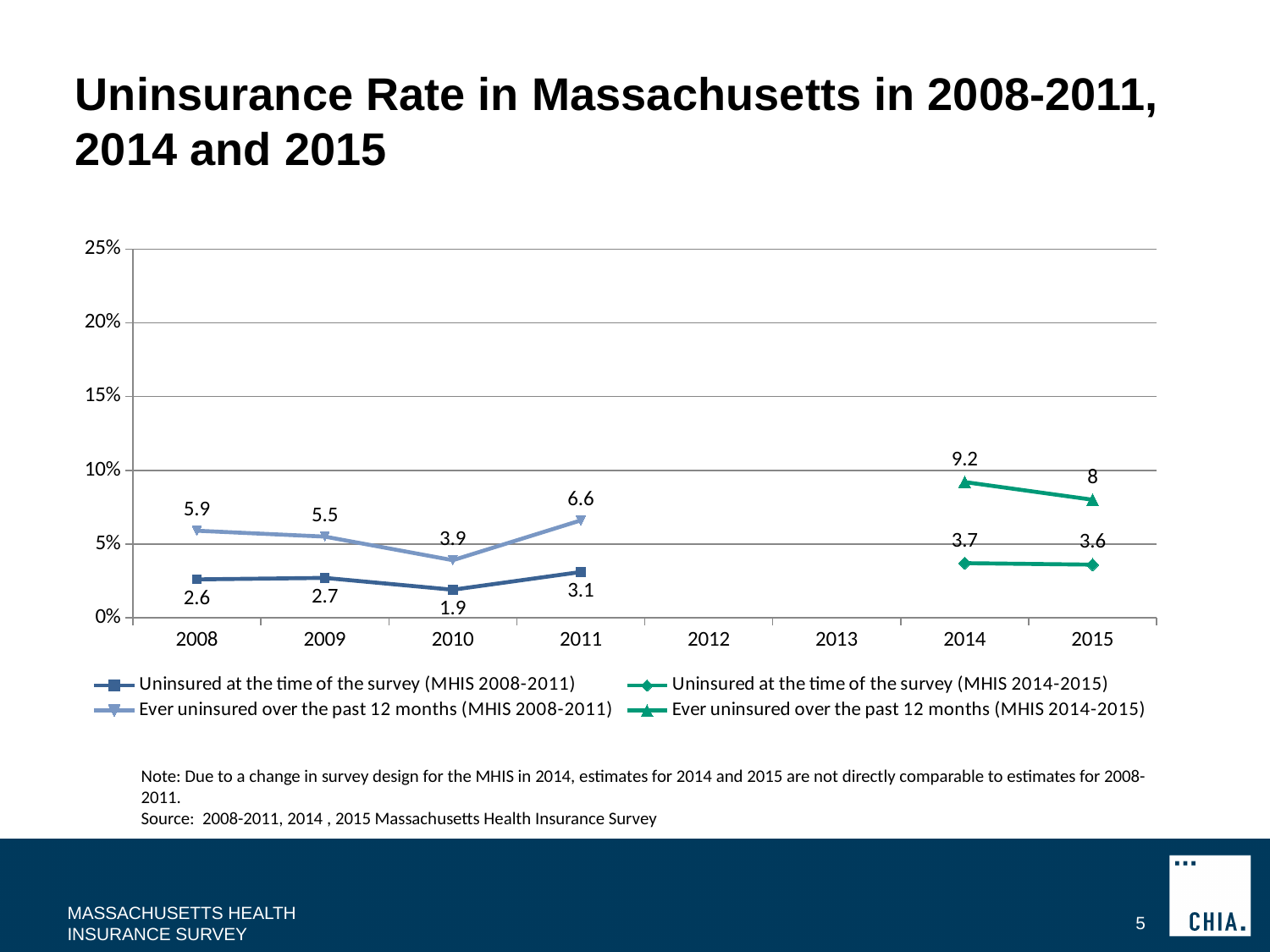

# Uninsurance Rate in Massachusetts in 2008-2011, 2014 and 2015

### Chart

| Category | Uninsured at the time of the survey (MHIS 2008-2011) | Uninsured at the time of the survey (MHIS 2014-2015) | Ever uninsured over the past 12 months (MHIS 2008-2011) | Ever uninsured over the past 12 months (MHIS 2014-2015) |
|---|---|---|---|---|
| 2008 | 2.6 | None | 5.9 | None |
| 2009 | 2.7 | None | 5.5 | None |
| 2010 | 1.9 | None | 3.9 | None |
| 2011 | 3.1 | None | 6.6 | None |
| 2012 | None | None | None | None |
| 2013 | None | None | None | None |
| 2014 | None | 3.7 | None | 9.2 |
| 2015 | None | 3.6 | None | 8.0 |
Note: Due to a change in survey design for the MHIS in 2014, estimates for 2014 and 2015 are not directly comparable to estimates for 2008-2011.
Source:  2008-2011, 2014 , 2015 Massachusetts Health Insurance Survey
MASSACHUSETTS HEALTH INSURANCE SURVEY
5